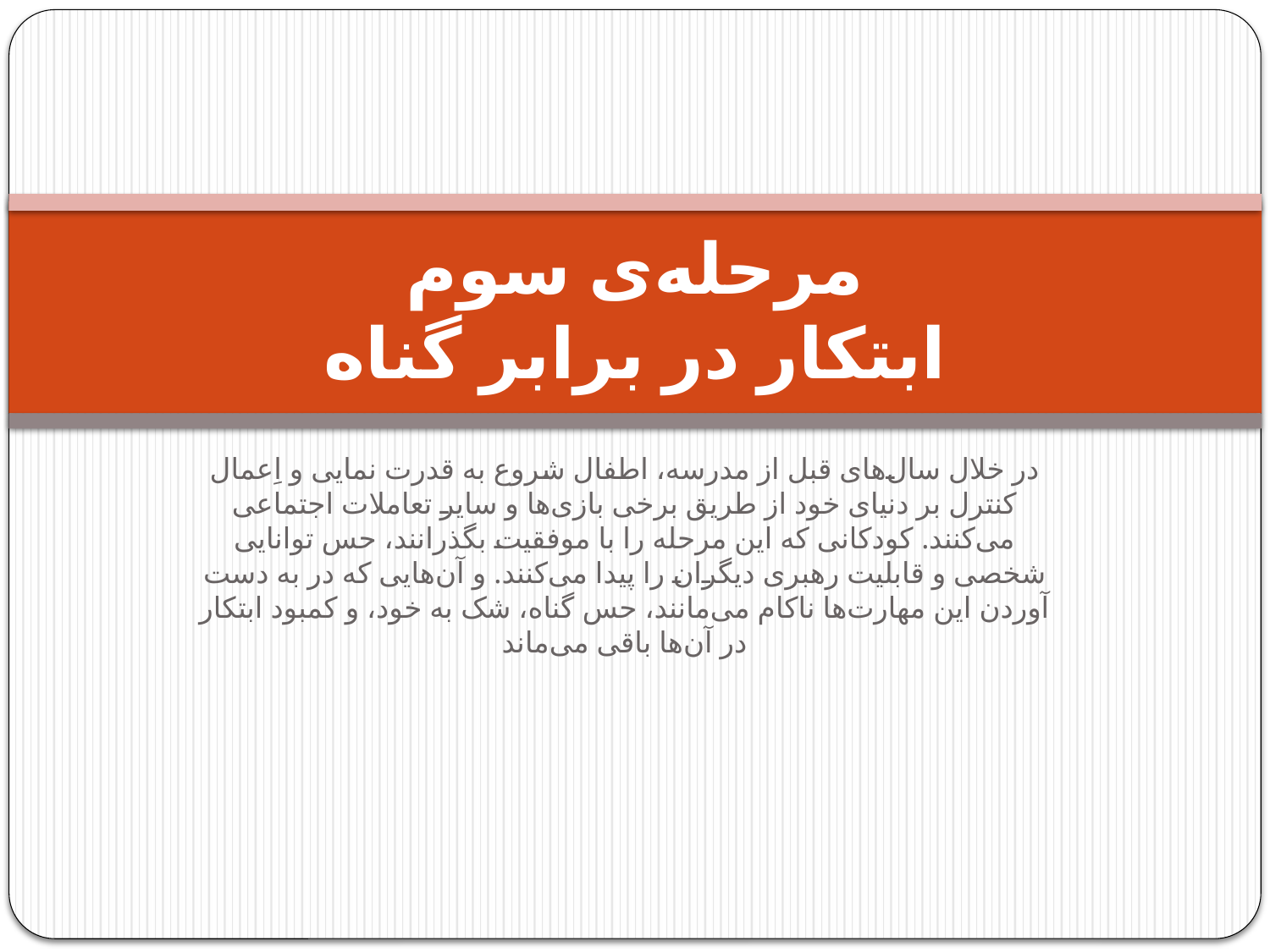

# مرحله‌ی سوم ابتکار در برابر گناه
در خلال سال‌های قبل از مدرسه، اطفال شروع به قدرت نمایی و اِعمال کنترل بر دنیای خود از طریق برخی بازی‌ها و سایر تعاملات اجتماعی می‌کنند. کودکانی که این مرحله را با موفقیت بگذرانند، حس توانایی شخصی و قابلیت رهبری دیگران را پیدا می‌کنند. و آن‌هایی که در به دست آوردن این مهارت‌ها ناکام می‌مانند، حس گناه، شک به خود، و کمبود ابتکار در آن‌ها باقی می‌ماند